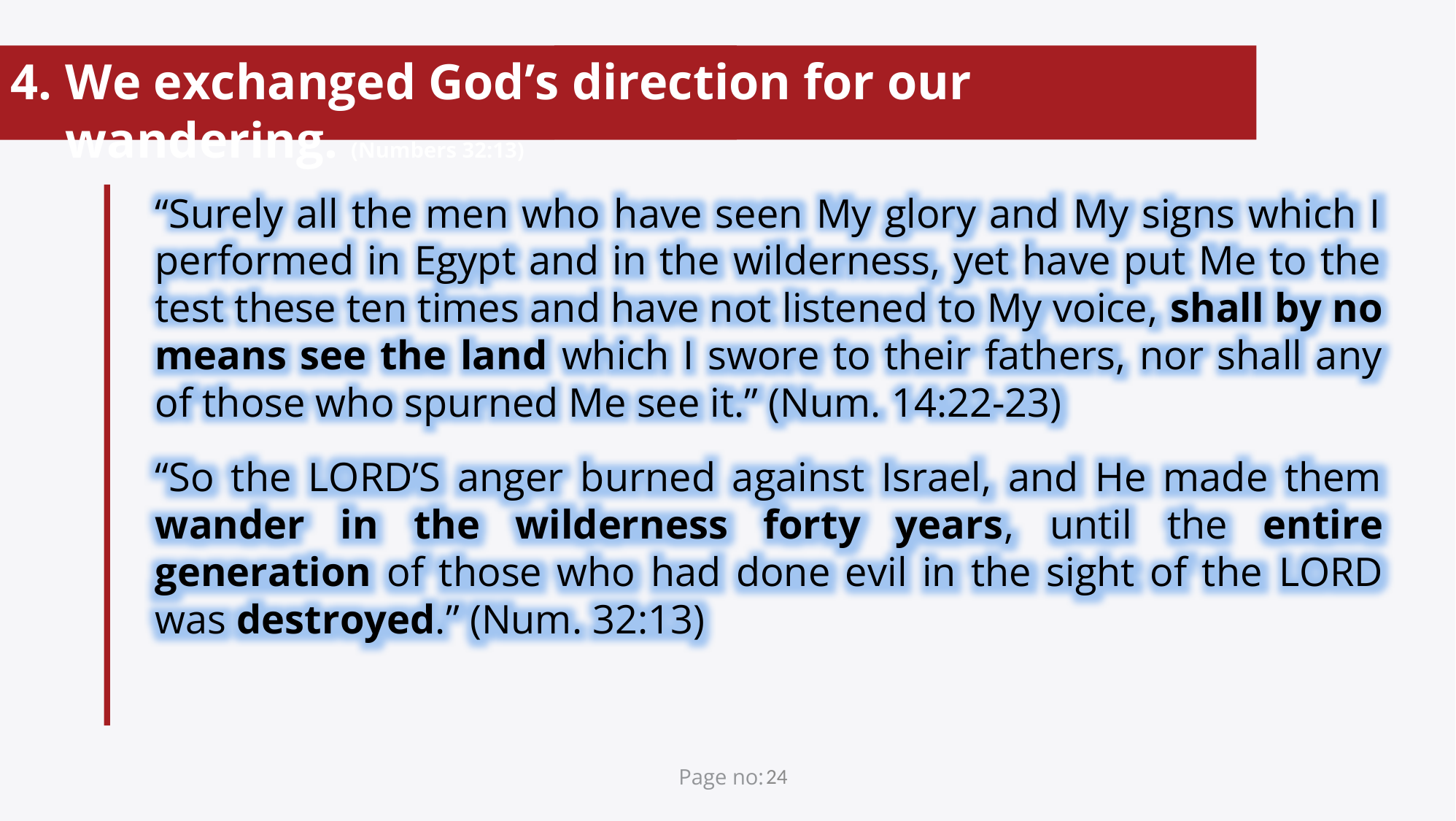

We exchanged God’s direction for our wandering. (Numbers 32:13)

“Surely all the men who have seen My glory and My signs which I performed in Egypt and in the wilderness, yet have put Me to the test these ten times and have not listened to My voice, shall by no means see the land which I swore to their fathers, nor shall any of those who spurned Me see it.” (Num. 14:22-23)
“So the Lord’s anger burned against Israel, and He made them wander in the wilderness forty years, until the entire generation of those who had done evil in the sight of the Lord was destroyed.” (Num. 32:13)